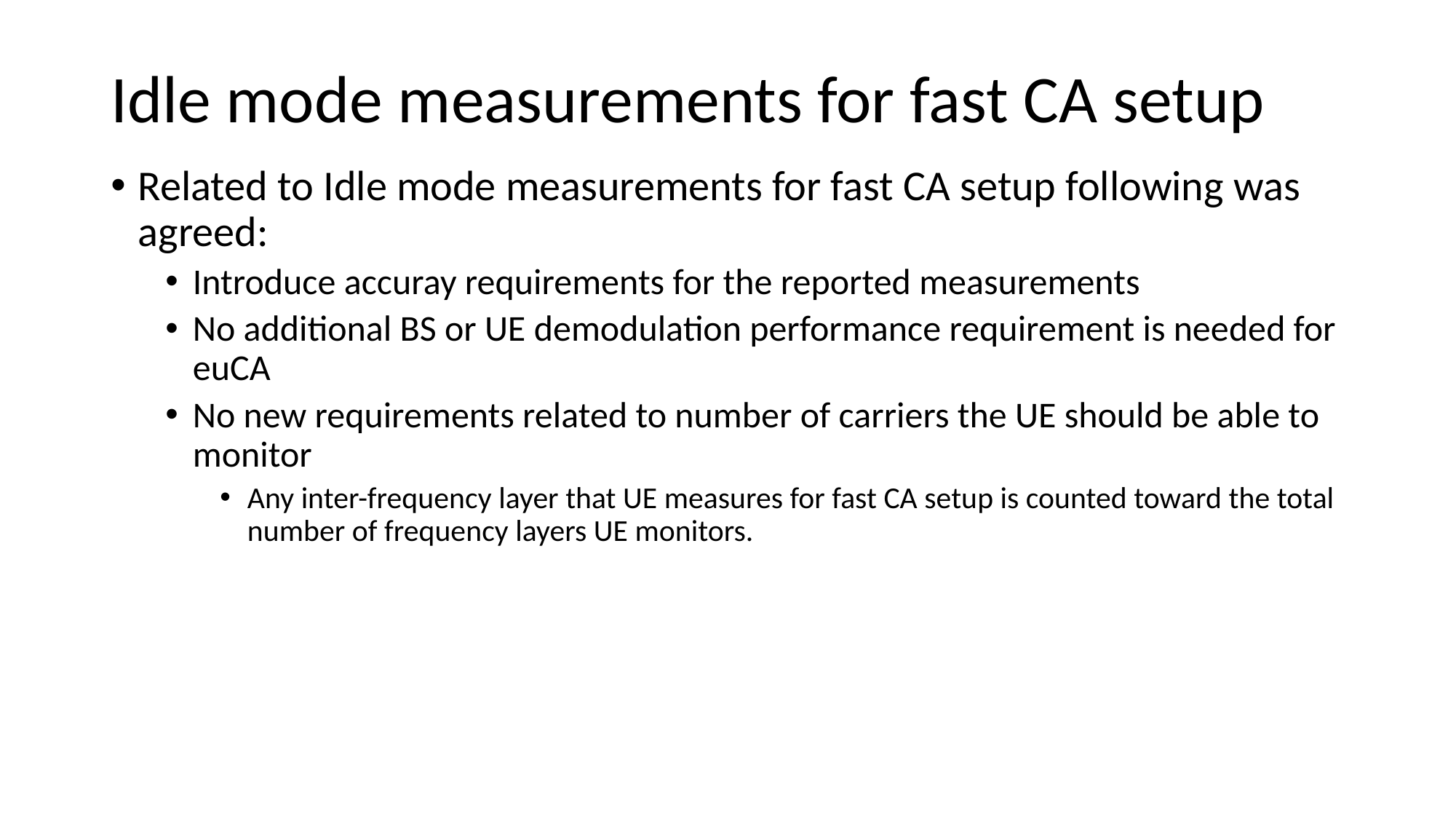

# Idle mode measurements for fast CA setup
Related to Idle mode measurements for fast CA setup following was agreed:
Introduce accuray requirements for the reported measurements
No additional BS or UE demodulation performance requirement is needed for euCA
No new requirements related to number of carriers the UE should be able to monitor
Any inter-frequency layer that UE measures for fast CA setup is counted toward the total number of frequency layers UE monitors.